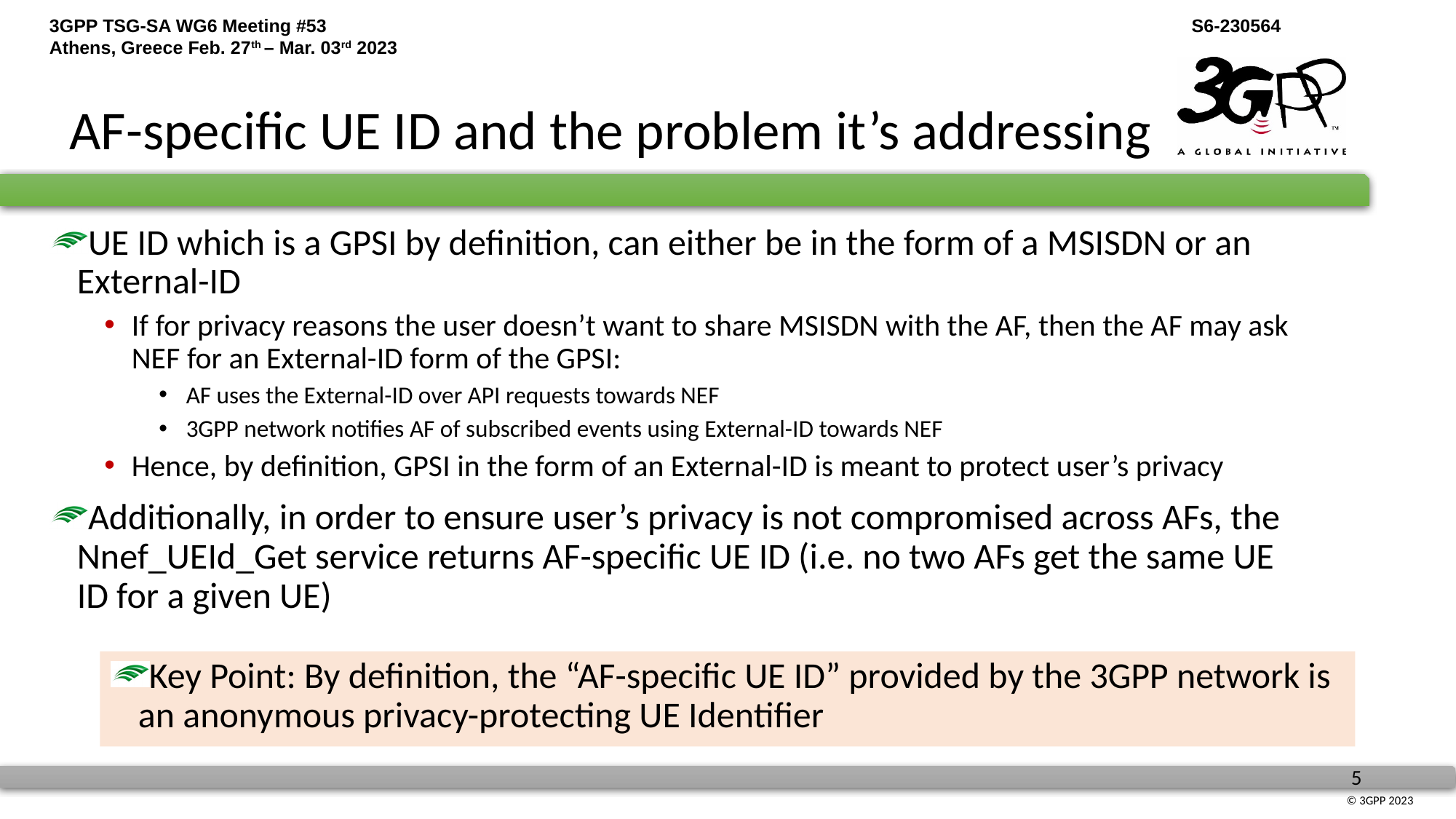

# AF-specific UE ID and the problem it’s addressing
UE ID which is a GPSI by definition, can either be in the form of a MSISDN or an External-ID
If for privacy reasons the user doesn’t want to share MSISDN with the AF, then the AF may ask NEF for an External-ID form of the GPSI:
AF uses the External-ID over API requests towards NEF
3GPP network notifies AF of subscribed events using External-ID towards NEF
Hence, by definition, GPSI in the form of an External-ID is meant to protect user’s privacy
Additionally, in order to ensure user’s privacy is not compromised across AFs, the Nnef_UEId_Get service returns AF-specific UE ID (i.e. no two AFs get the same UE ID for a given UE)
Key Point: By definition, the “AF-specific UE ID” provided by the 3GPP network is an anonymous privacy-protecting UE Identifier